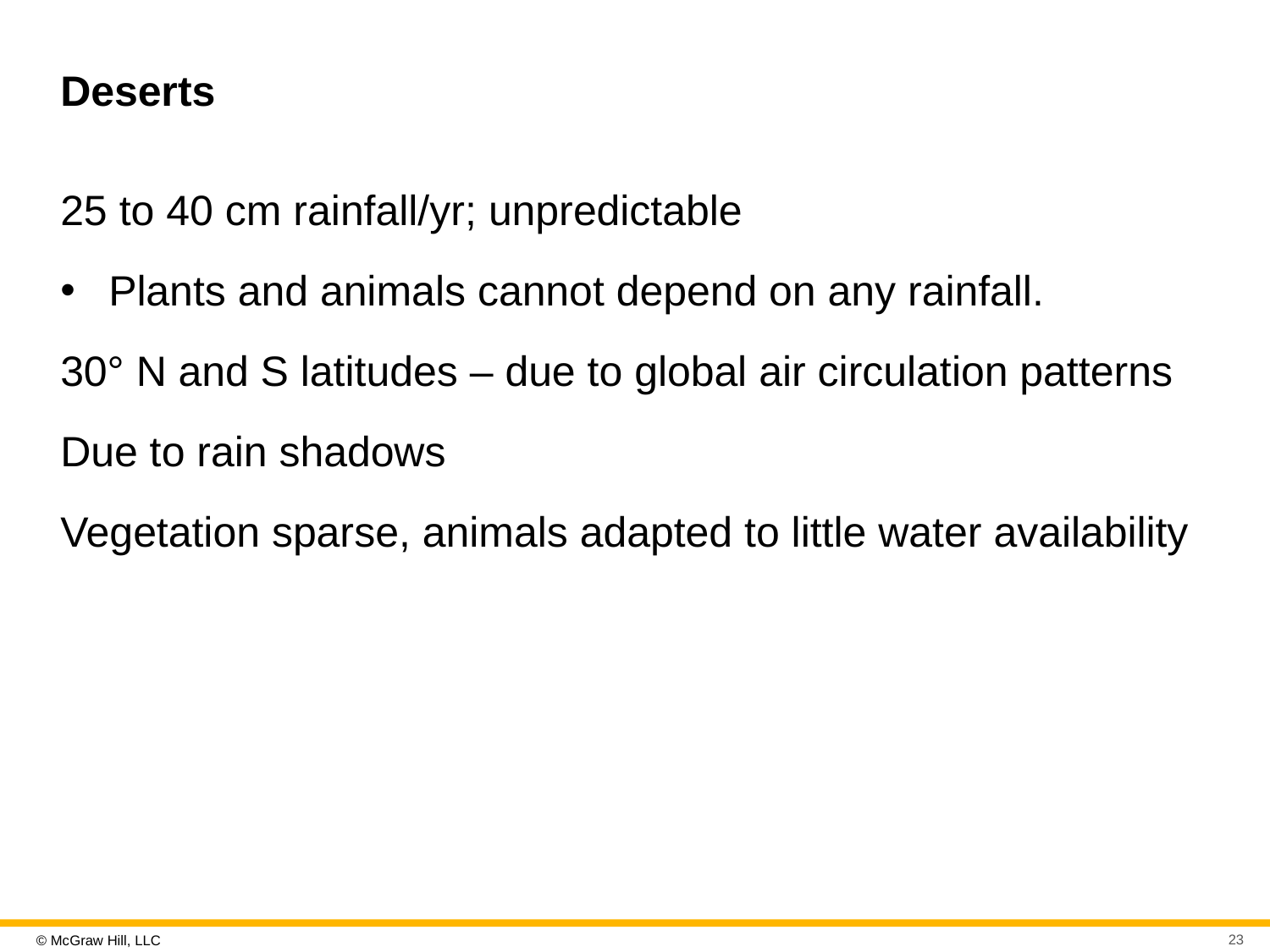

# Deserts
25 to 40 cm rainfall/yr; unpredictable
Plants and animals cannot depend on any rainfall.
30° N and S latitudes – due to global air circulation patterns
Due to rain shadows
Vegetation sparse, animals adapted to little water availability
23